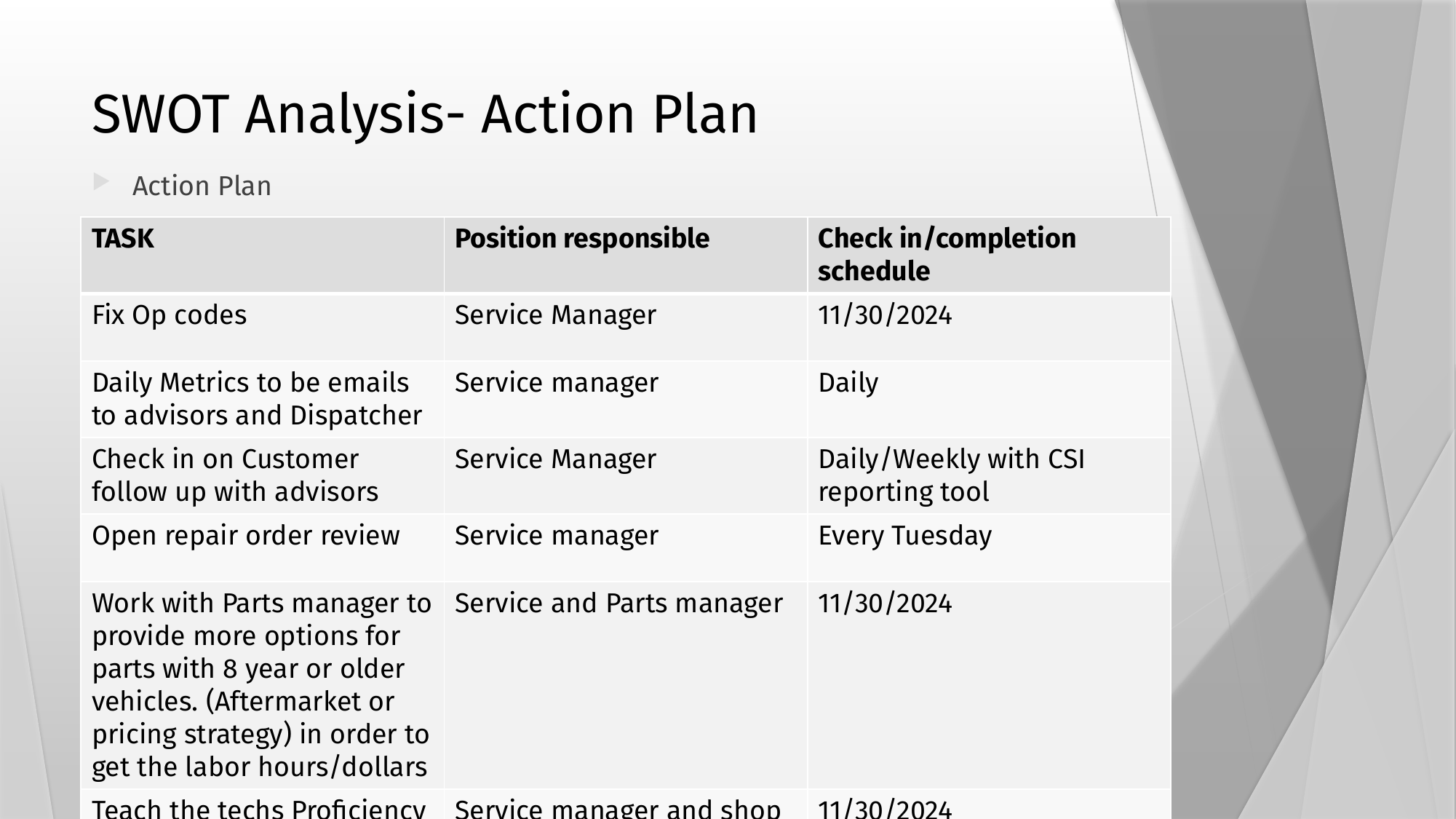

# SWOT Analysis- Action Plan
Action Plan

| TASK | Position responsible | Check in/completion schedule |
| --- | --- | --- |
| Fix Op codes | Service Manager | 11/30/2024 |
| Daily Metrics to be emails to advisors and Dispatcher | Service manager | Daily |
| Check in on Customer follow up with advisors | Service Manager | Daily/Weekly with CSI reporting tool |
| Open repair order review | Service manager | Every Tuesday |
| Work with Parts manager to provide more options for parts with 8 year or older vehicles. (Aftermarket or pricing strategy) in order to get the labor hours/dollars | Service and Parts manager | 11/30/2024 |
| Teach the techs Proficiency | Service manager and shop foremans | 11/30/2024 |
|  |  |  |